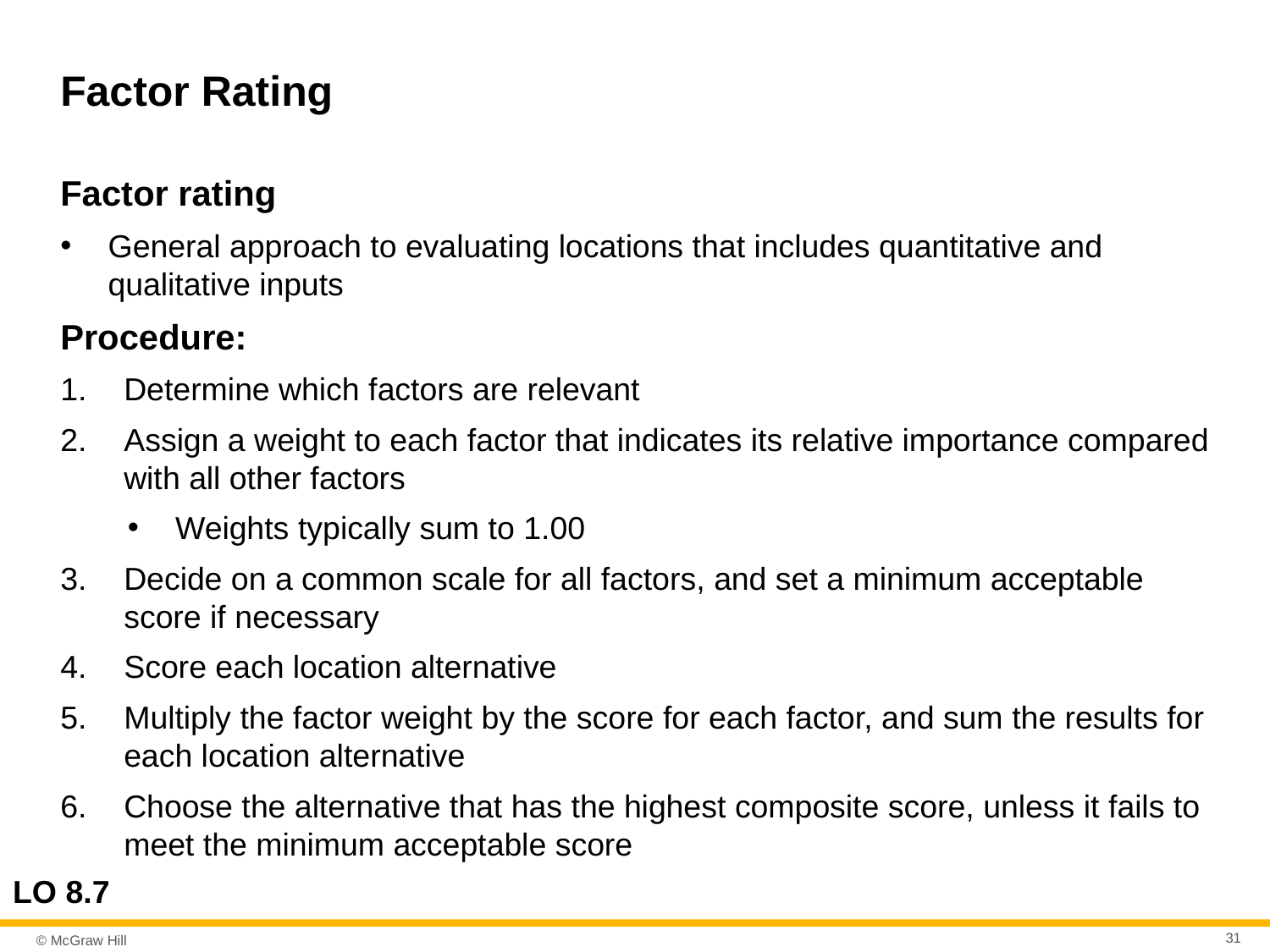

# Factor Rating
Factor rating
General approach to evaluating locations that includes quantitative and qualitative inputs
Procedure:
Determine which factors are relevant
Assign a weight to each factor that indicates its relative importance compared with all other factors
Weights typically sum to 1.00
Decide on a common scale for all factors, and set a minimum acceptable score if necessary
Score each location alternative
Multiply the factor weight by the score for each factor, and sum the results for each location alternative
Choose the alternative that has the highest composite score, unless it fails to meet the minimum acceptable score
LO 8.7